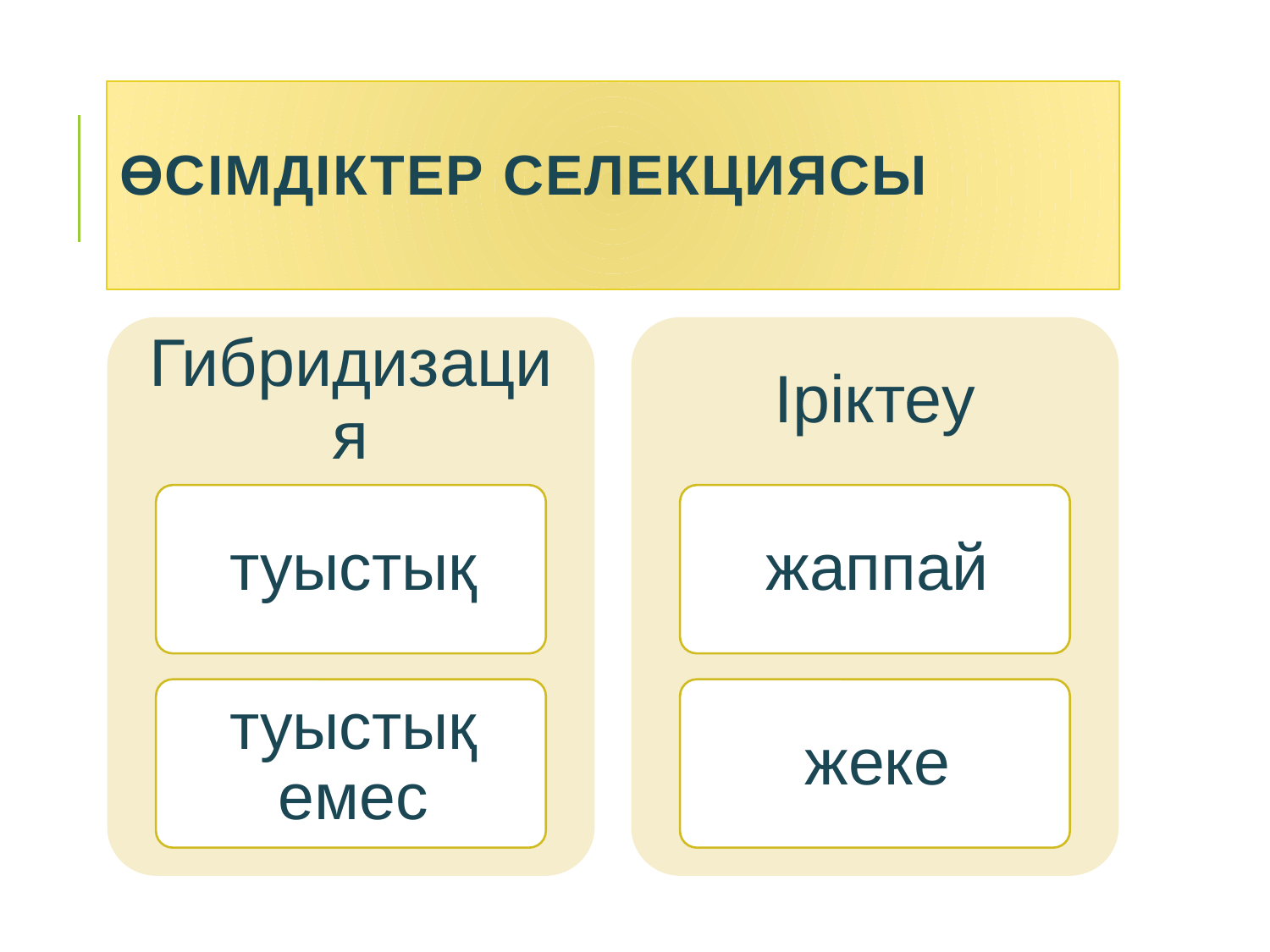

# Өсімдіктер селекциясы
Гибридизация
туыстық
туыстық емес
Іріктеу
жаппай
жеке